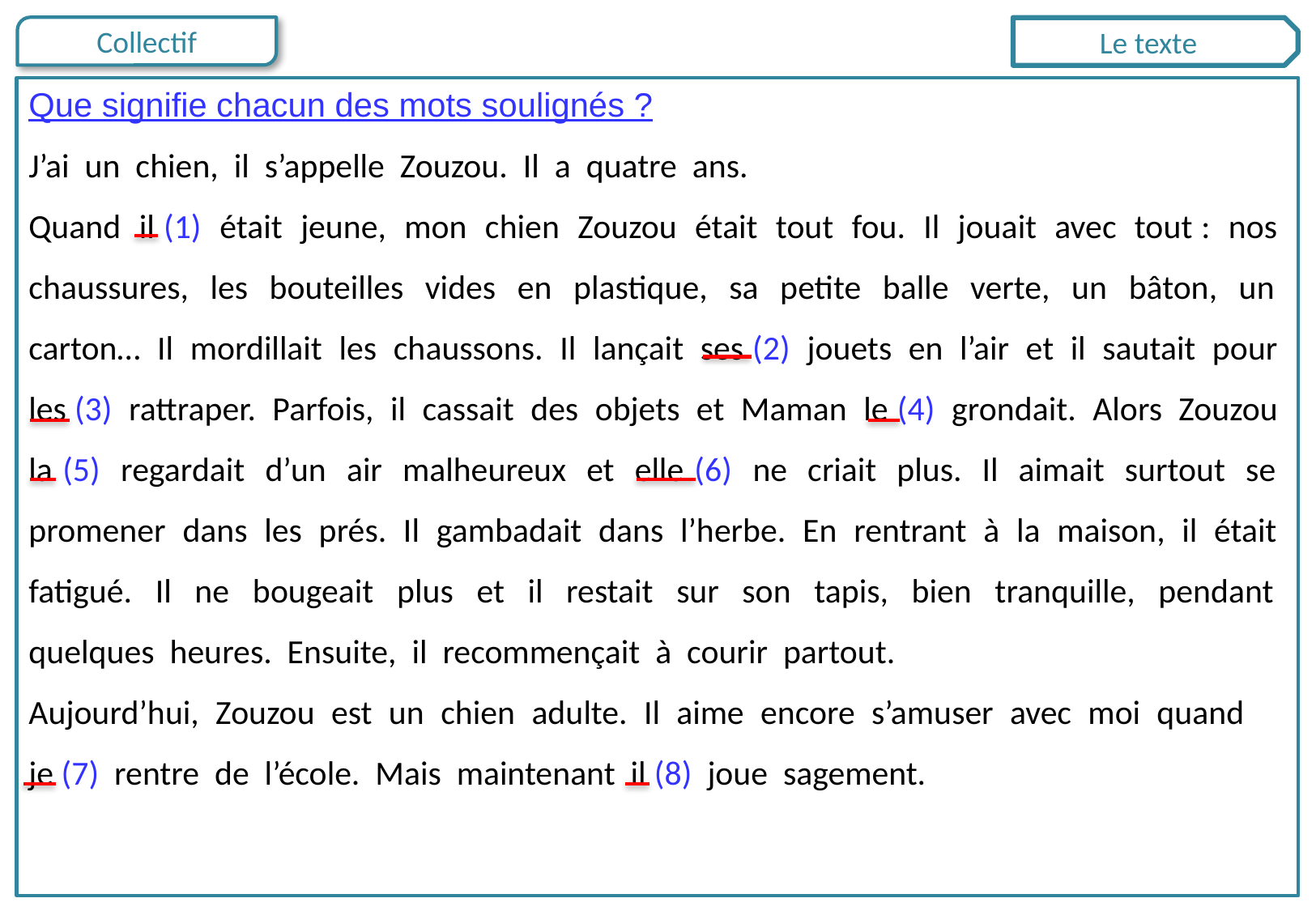

Le texte
Que signifie chacun des mots soulignés ?
J’ai  un  chien,  il  s’appelle  Zouzou.  Il  a  quatre  ans.
Quand  il (1)  était  jeune,  mon  chien  Zouzou  était  tout  fou.  Il  jouait  avec  tout :  nos  chaussures,  les  bouteilles  vides  en  plastique,  sa  petite  balle  verte,  un  bâton,  un  carton…  Il  mordillait  les  chaussons.  Il  lançait  ses (2)  jouets  en  l’air  et  il  sautait  pour  les (3)  rattraper.  Parfois,  il  cassait  des  objets  et  Maman  le (4)  grondait.  Alors  Zouzou  la (5)  regardait  d’un  air  malheureux  et  elle (6)  ne  criait  plus.  Il  aimait  surtout  se  promener  dans  les  prés.  Il  gambadait  dans  l’herbe.  En  rentrant  à  la  maison,  il  était  fatigué.  Il  ne  bougeait  plus  et  il  restait  sur  son  tapis,  bien  tranquille,  pendant  quelques  heures.  Ensuite,  il  recommençait  à  courir  partout.
Aujourd’hui,  Zouzou  est  un  chien  adulte.  Il  aime  encore  s’amuser  avec  moi  quand      je (7)  rentre  de  l’école.  Mais  maintenant  il (8)  joue  sagement.